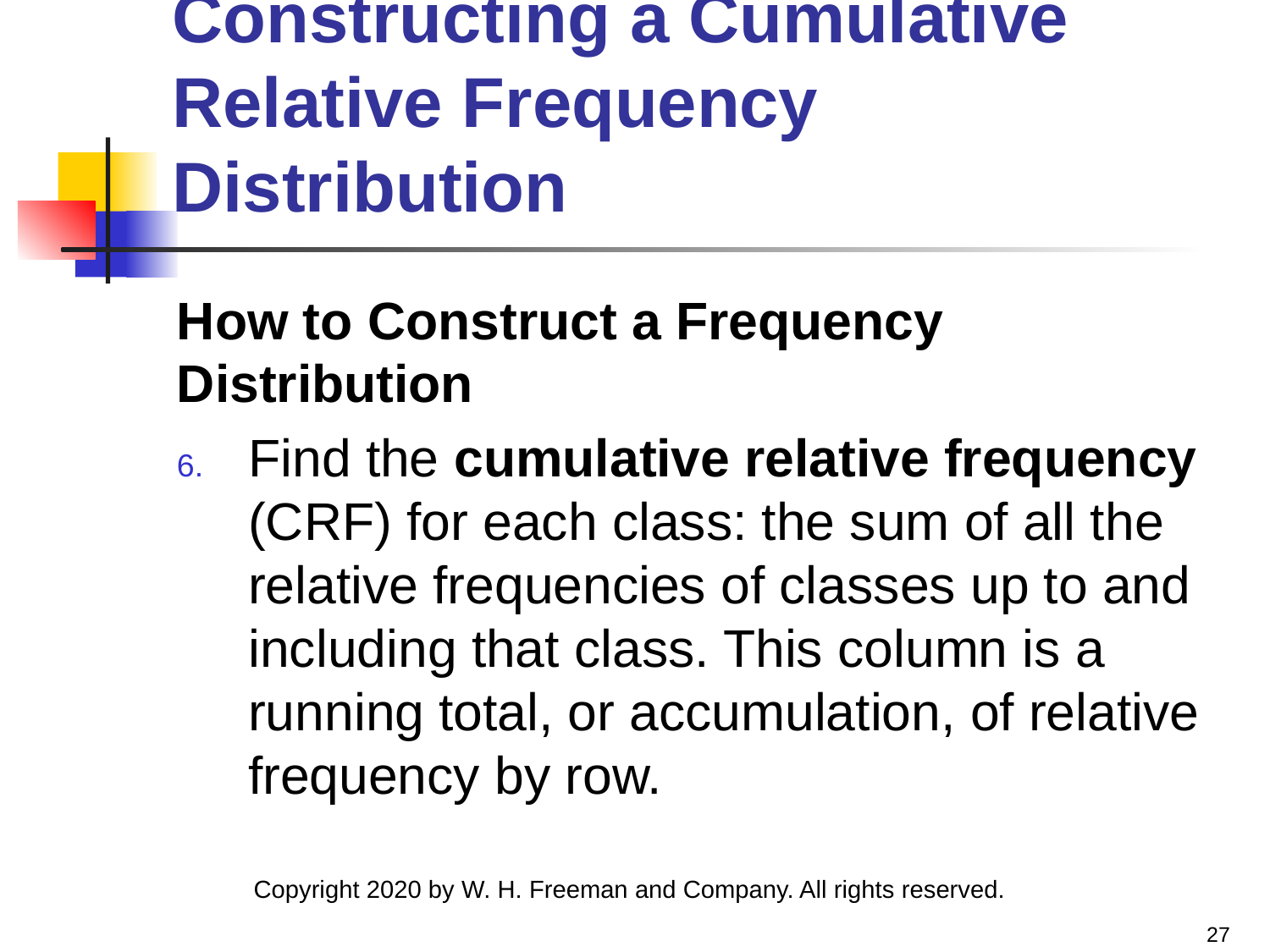

# Constructing a Cumulative Relative Frequency Distribution
How to Construct a Frequency Distribution
Find the cumulative relative frequency (CRF) for each class: the sum of all the relative frequencies of classes up to and including that class. This column is a running total, or accumulation, of relative frequency by row.